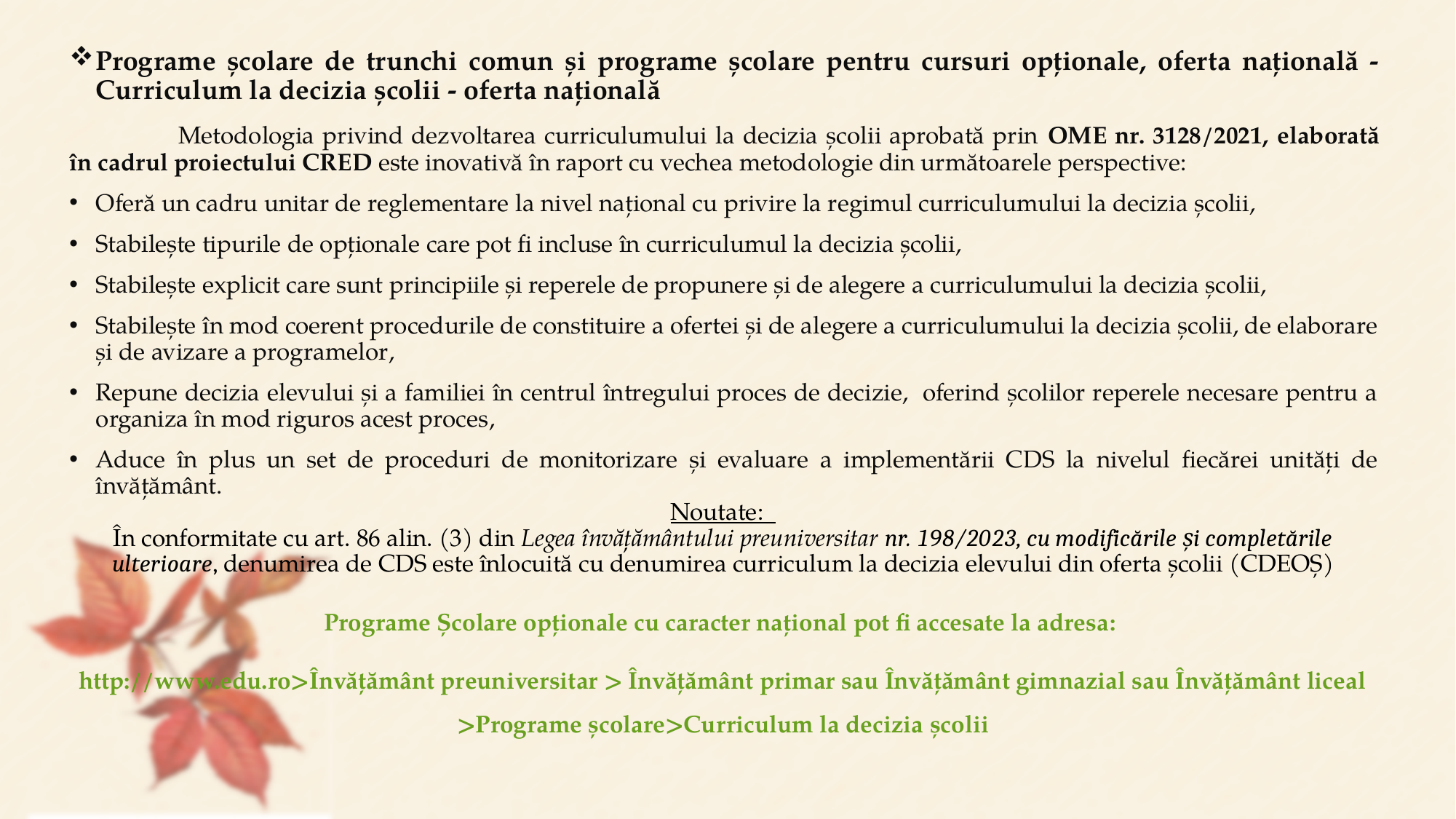

Programe școlare de trunchi comun și programe școlare pentru cursuri opționale, oferta națională - Curriculum la decizia școlii - oferta națională
	Metodologia privind dezvoltarea curriculumului la decizia școlii aprobată prin OME nr. 3128/2021, elaborată în cadrul proiectului CRED este inovativă în raport cu vechea metodologie din următoarele perspective:
Oferă un cadru unitar de reglementare la nivel național cu privire la regimul curriculumului la decizia școlii,
Stabilește tipurile de opționale care pot fi incluse în curriculumul la decizia școlii,
Stabilește explicit care sunt principiile și reperele de propunere și de alegere a curriculumului la decizia școlii,
Stabilește în mod coerent procedurile de constituire a ofertei și de alegere a curriculumului la decizia școlii, de elaborare și de avizare a programelor,
Repune decizia elevului și a familiei în centrul întregului proces de decizie,  oferind școlilor reperele necesare pentru a organiza în mod riguros acest proces,
Aduce în plus un set de proceduri de monitorizare și evaluare a implementării CDS la nivelul fiecărei unități de învățământ.
Noutate:
În conformitate cu art. 86 alin. (3) din Legea învățământului preuniversitar nr. 198/2023, cu modificările și completările ulterioare, denumirea de CDS este înlocuită cu denumirea curriculum la decizia elevului din oferta școlii (CDEOȘ)
Programe Școlare opționale cu caracter național pot fi accesate la adresa:
http://www.edu.ro>Învățământ preuniversitar > Învățământ primar sau Învățământ gimnazial sau Învățământ liceal >Programe școlare>Curriculum la decizia școlii